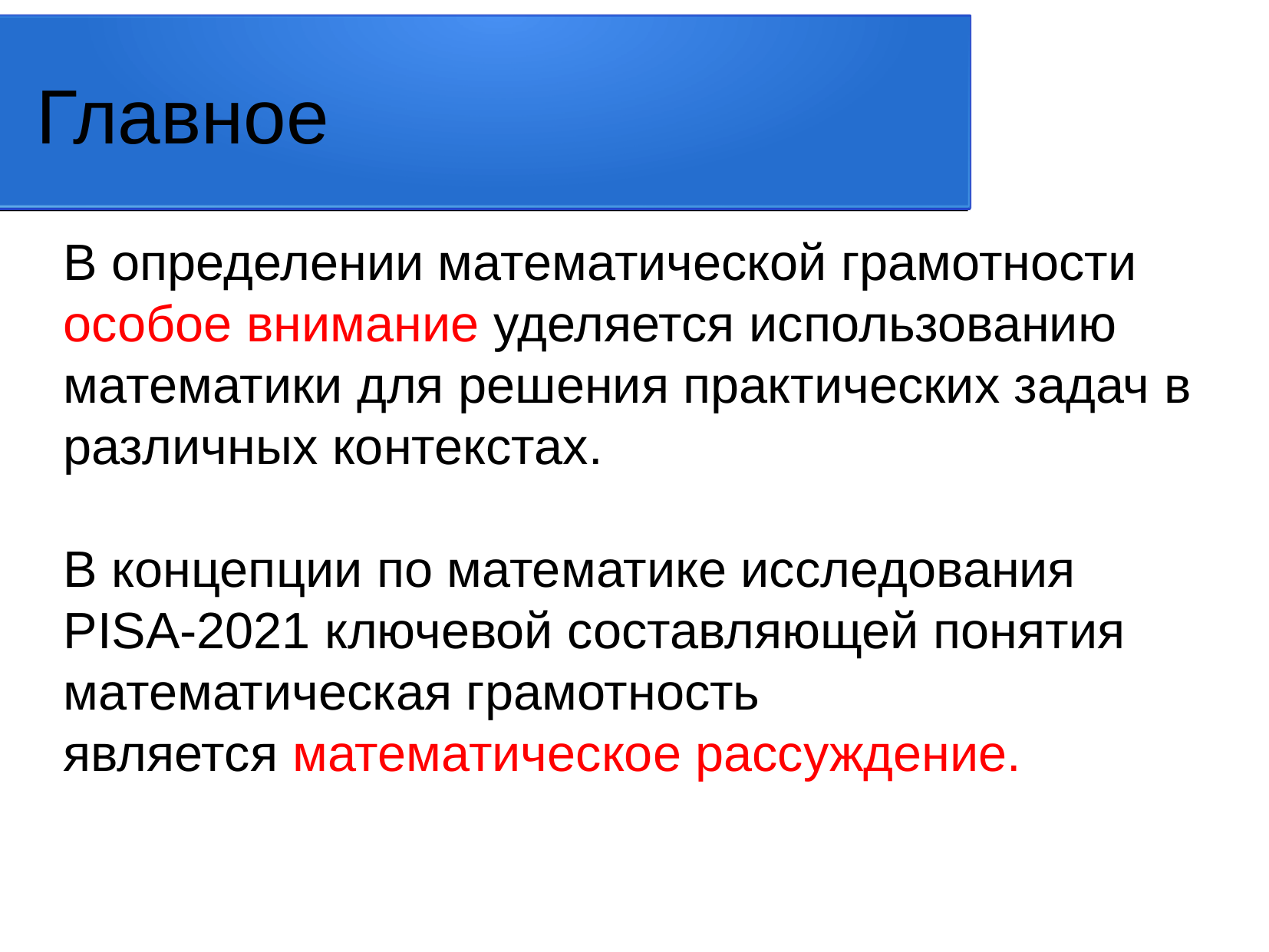

# Главное
В определении математической грамотности особое внимание уделяется использованию математики для решения практических задач в различных контекстах.

В концепции по математике исследования PISA-2021 ключевой составляющей понятия математическая грамотность является математическое рассуждение.